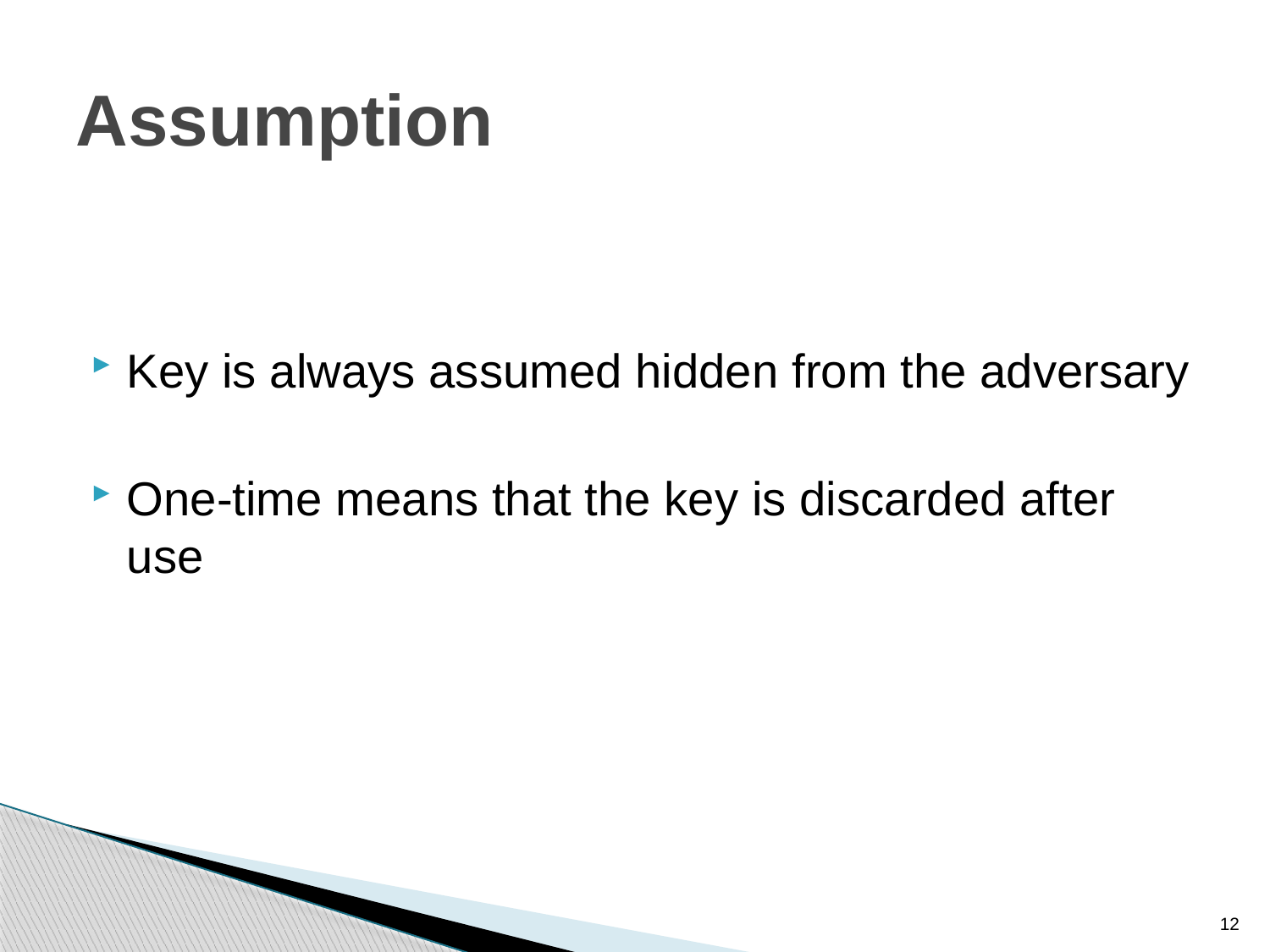

# Assumption

Key is always assumed hidden from the adversary

One-time means that the key is discarded after use
12